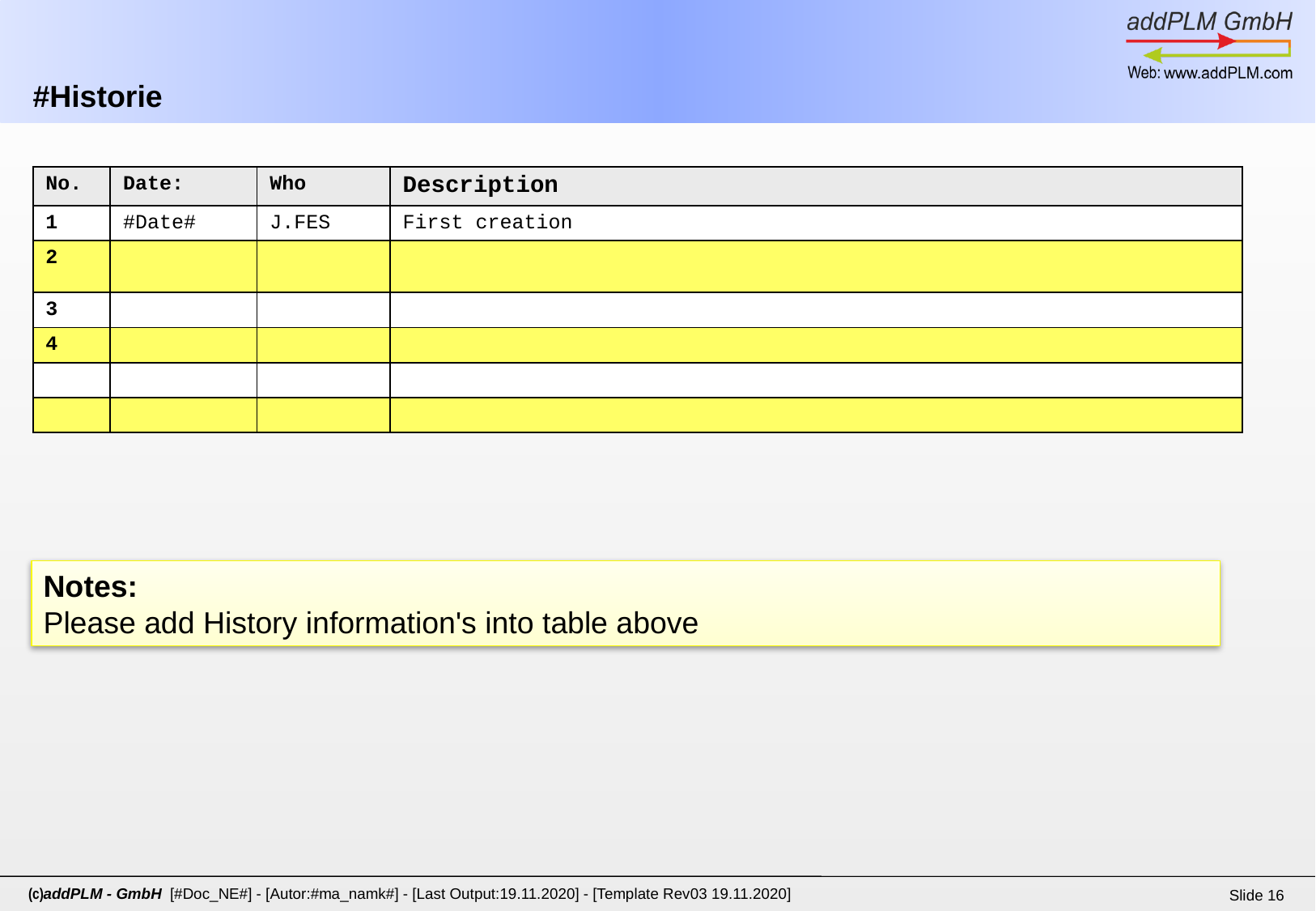

# #Historie
| No. | Date: | Who | Description |
| --- | --- | --- | --- |
| 1 | #Date# | J.FES | First creation |
| 2 |  |  |  |
| 3 |  |  |  |
| 4 |  |  |  |
|  |  |  |  |
|  |  |  |  |
Notes:
Please add History information's into table above